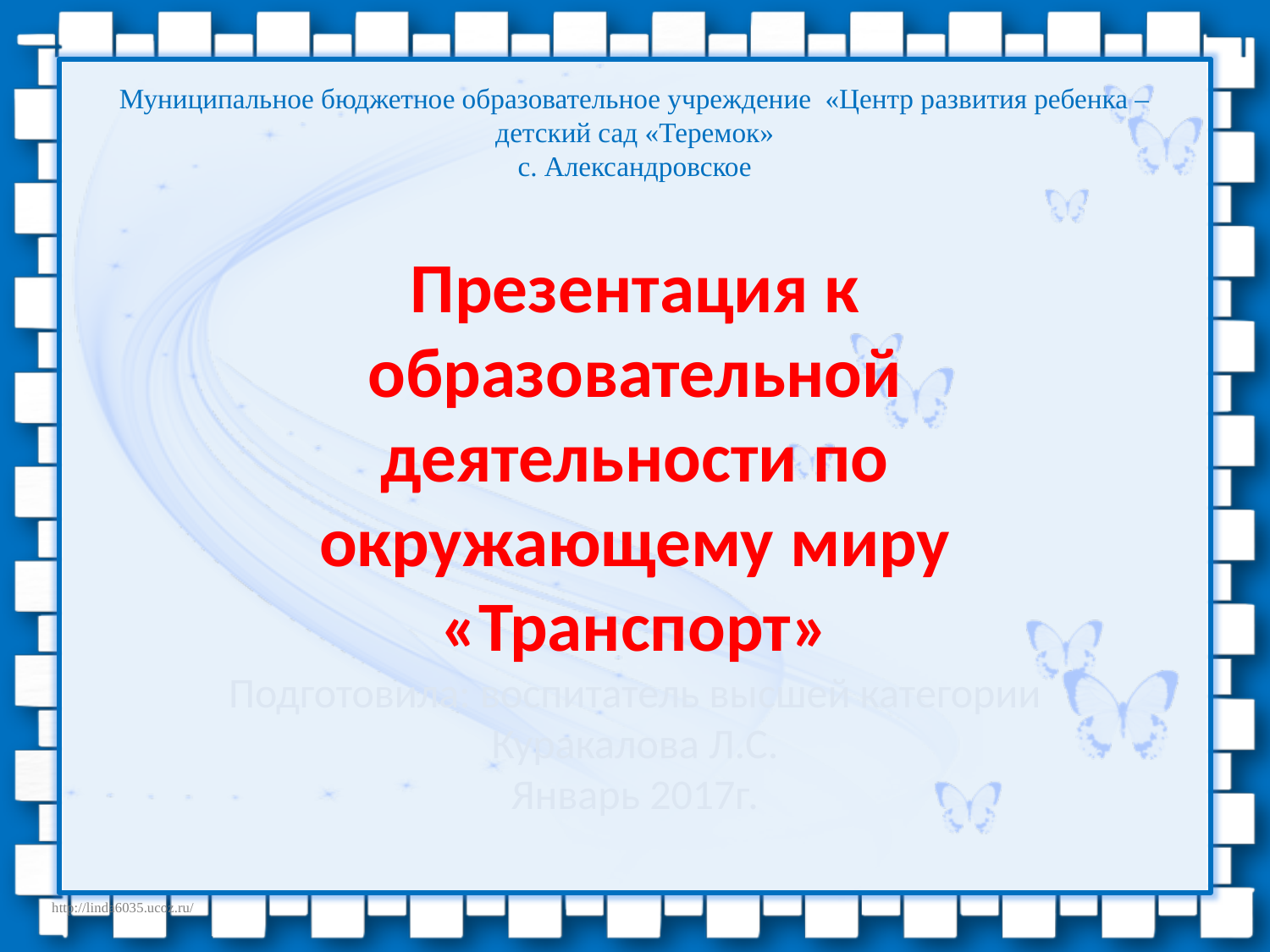

# Муниципальное бюджетное образовательное учреждение  «Центр развития ребенка – детский сад «Теремок» с. Александровское

Презентация к образовательной деятельности по окружающему миру «Транспорт»
Подготовила: воспитатель высшей категории
Куракалова Л.С.
Январь 2017г.